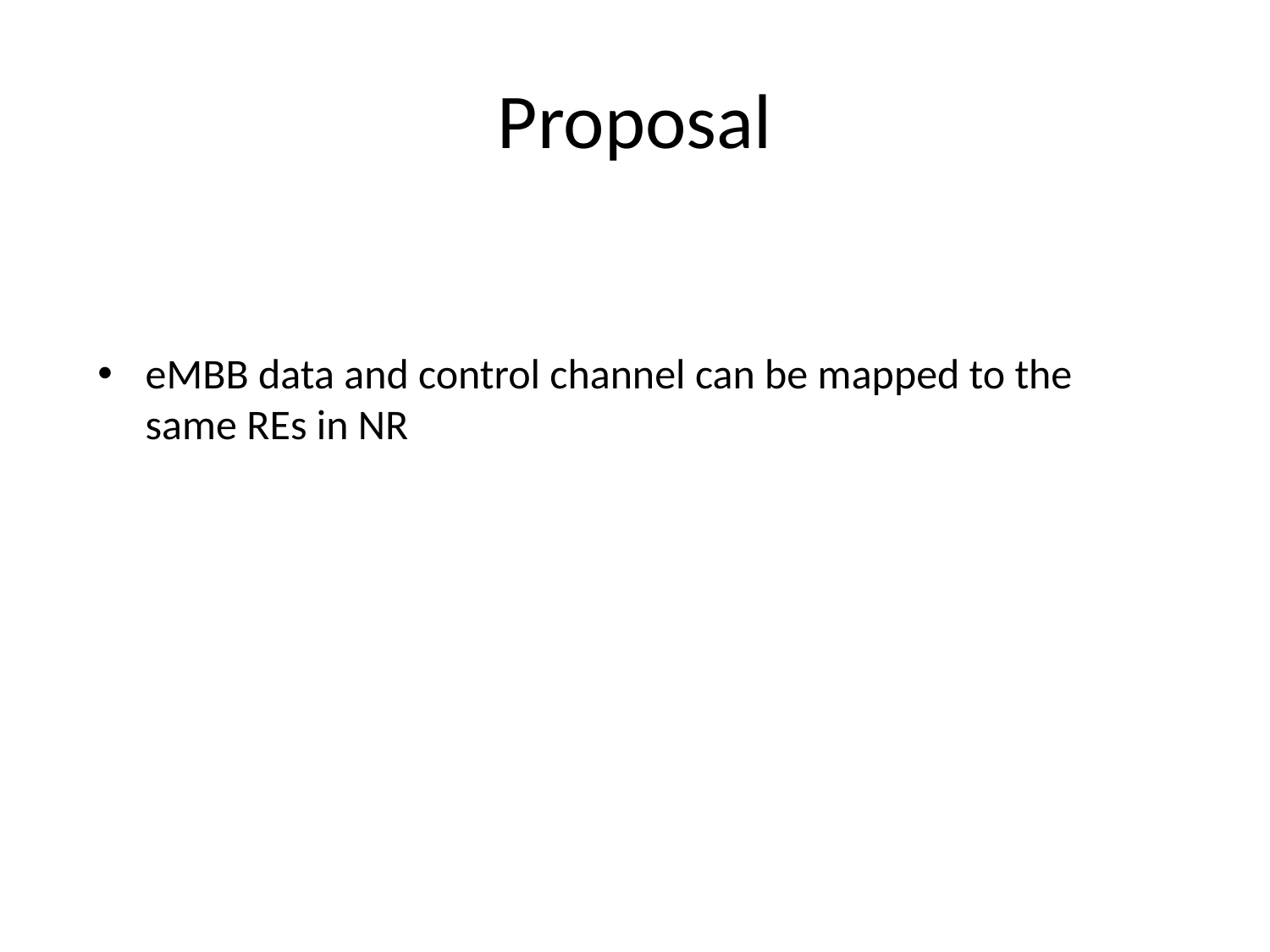

# Proposal

eMBB data and control channel can be mapped to the same REs in NR